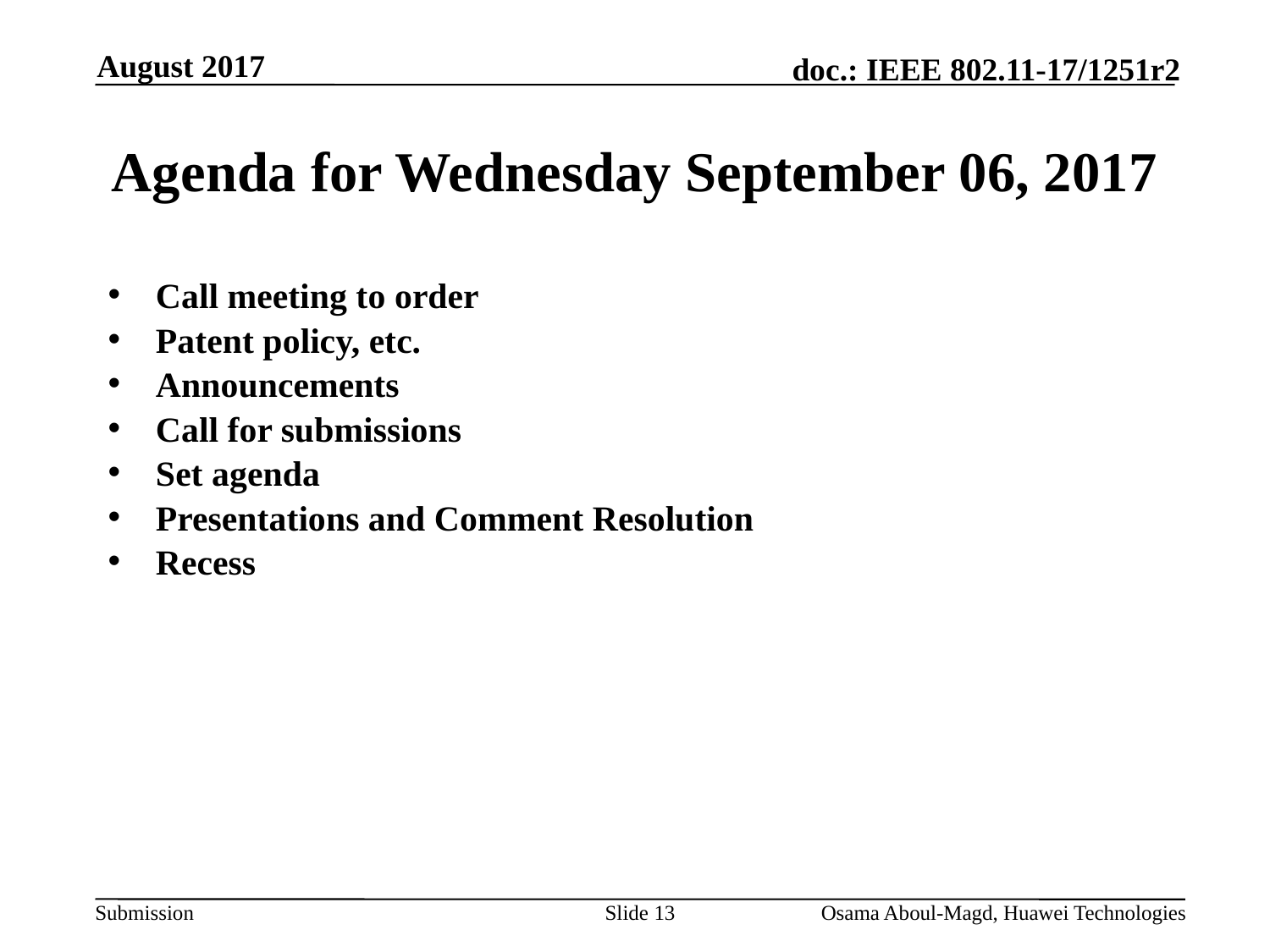

August 2017
# Agenda for Wednesday September 06, 2017
Call meeting to order
Patent policy, etc.
Announcements
Call for submissions
Set agenda
Presentations and Comment Resolution
Recess

Slide 13
Osama Aboul-Magd, Huawei Technologies